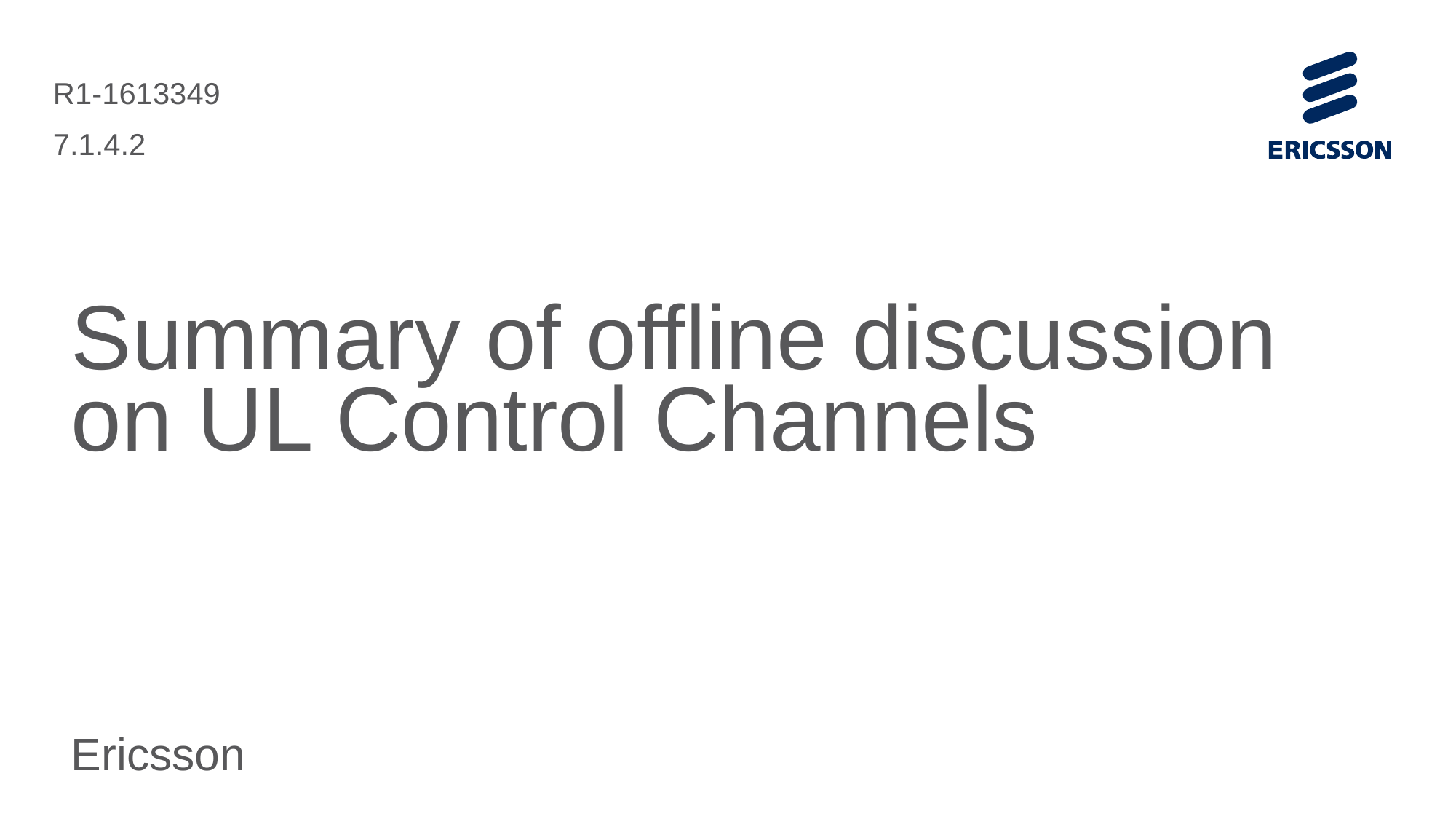

R1-1613349
7.1.4.2
# Summary of offline discussion on UL Control Channels
Ericsson